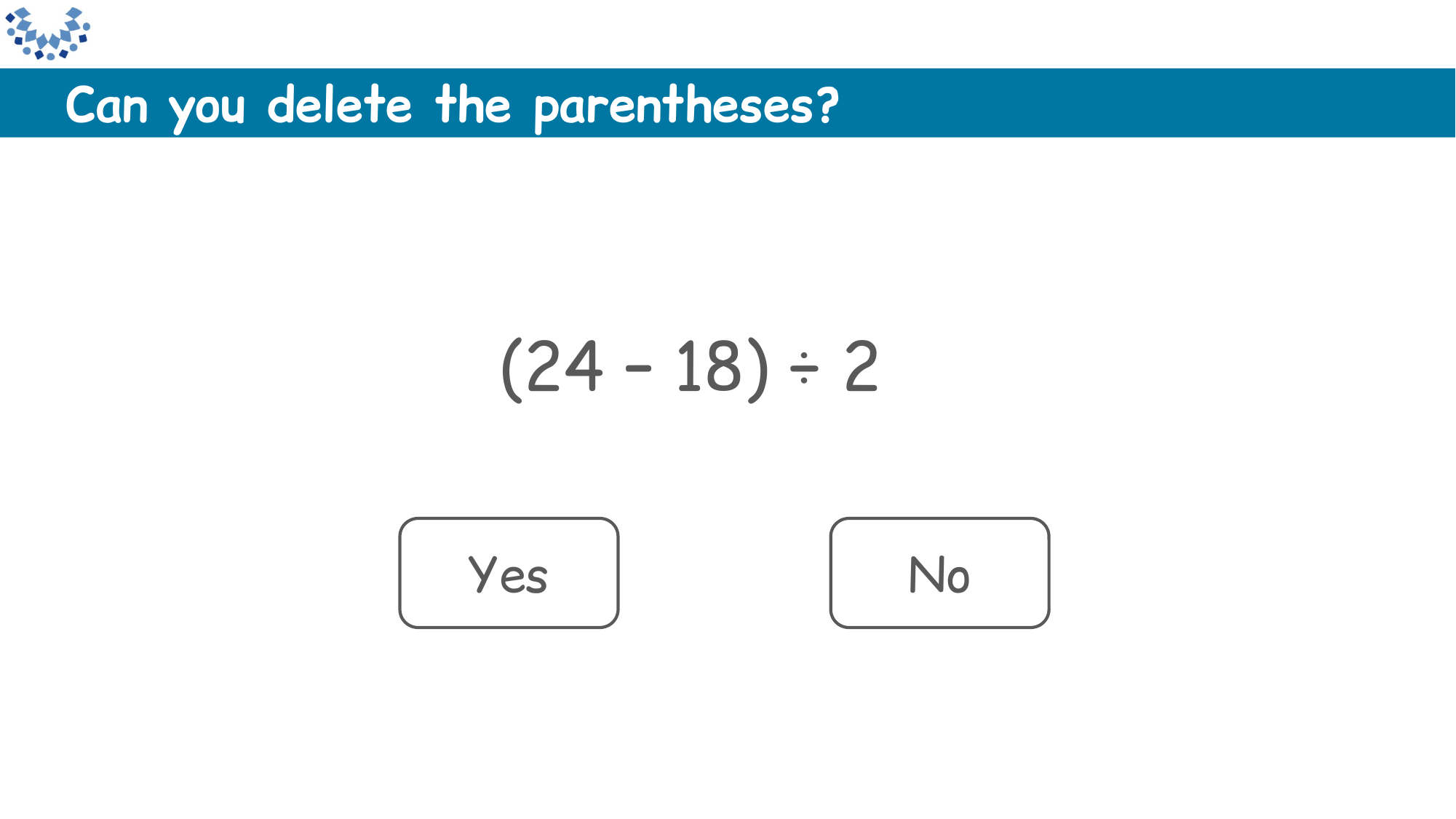

Can you delete the parentheses?
 (24 – 18) ÷ 2
Yes
No